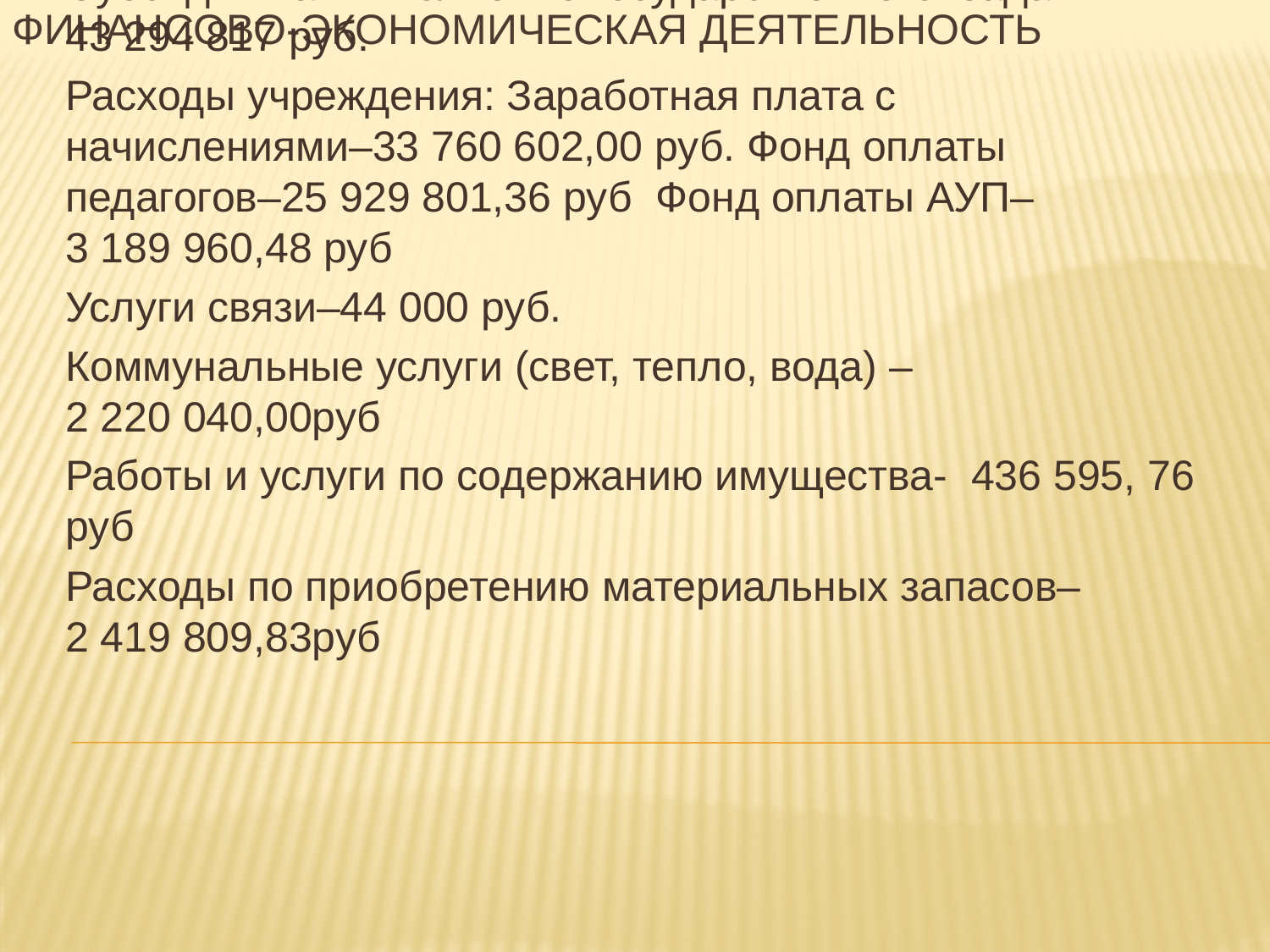

# Финансово-экономическая деятельность
Субсидия на  выполнение государственного  задания–43 294 817 руб.
Расходы учреждения: Заработная плата с начислениями–33 760 602,00 руб. Фонд оплаты педагогов–25 929 801,36 руб  Фонд оплаты АУП– 3 189 960,48 руб
Услуги связи–44 000 руб.
Коммунальные услуги (свет, тепло, вода) –2 220 040,00руб
Работы и услуги по содержанию имущества-  436 595, 76 руб
Расходы по приобретению материальных запасов–2 419 809,83руб